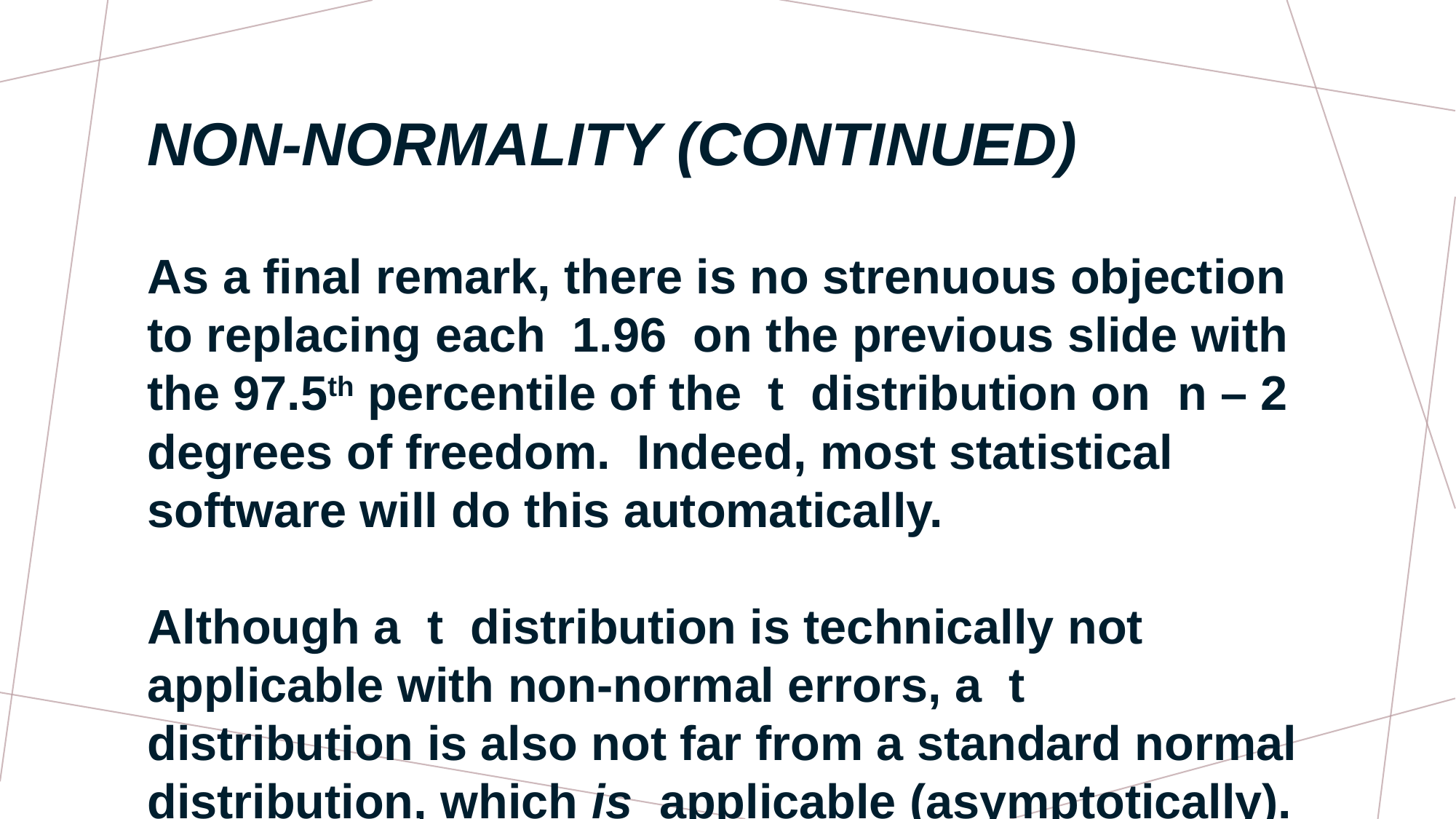

# NON-nORMALITY (CONTINUED)
As a final remark, there is no strenuous objection to replacing each  1.96  on the previous slide with the 97.5th percentile of the  t  distribution on  n – 2  degrees of freedom.  Indeed, most statistical software will do this automatically.

Although a  t  distribution is technically not applicable with non-normal errors, a  t  distribution is also not far from a standard normal distribution, which is  applicable (asymptotically).